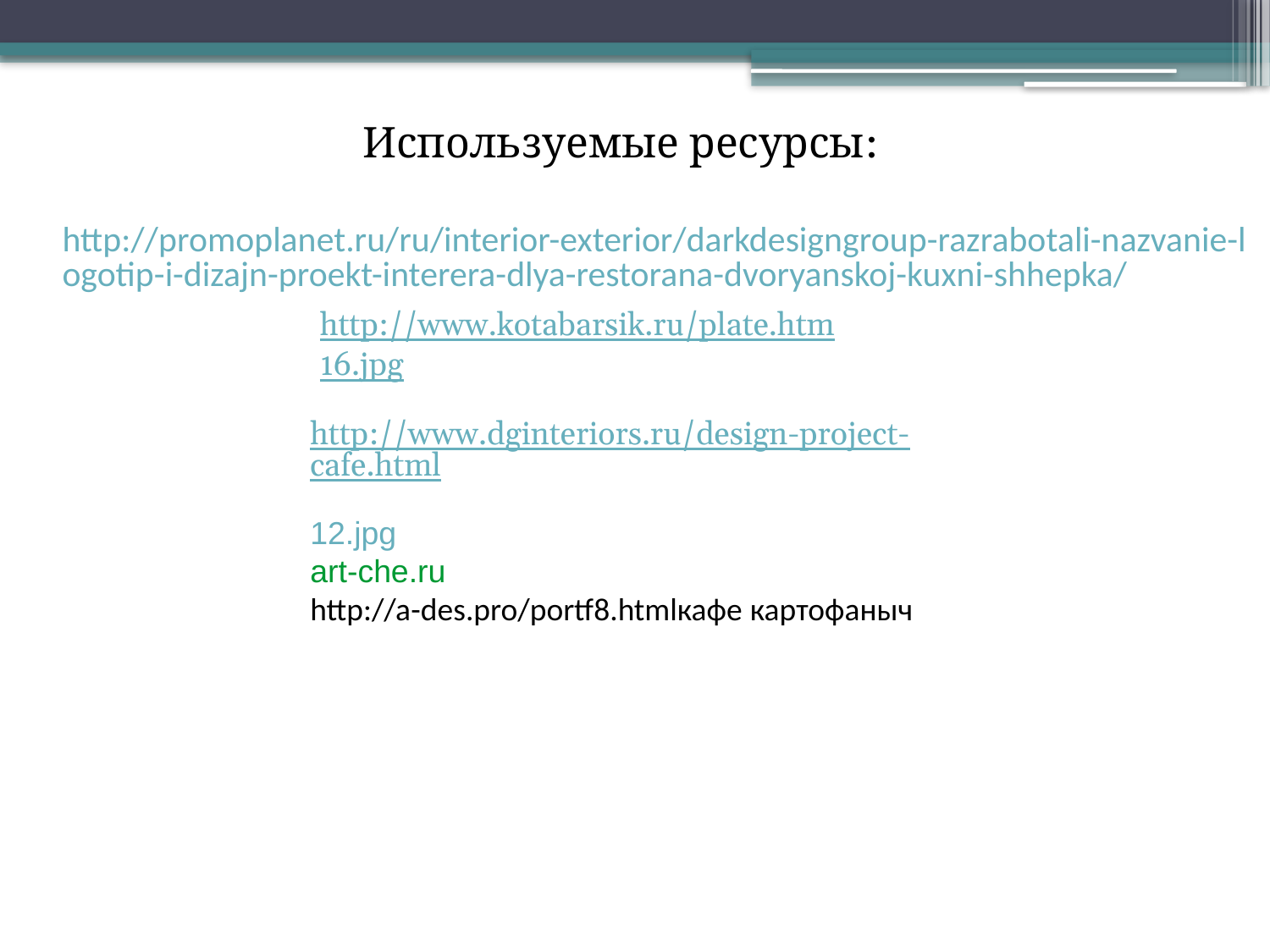

Используемые ресурсы:
http://promoplanet.ru/ru/interior-exterior/darkdesigngroup-razrabotali-nazvanie-logotip-i-dizajn-proekt-interera-dlya-restorana-dvoryanskoj-kuxni-shhepka/
http://www.kotabarsik.ru/plate.htm
16.jpg
http://www.dginteriors.ru/design-project-cafe.html
12.jpg
art-che.ru
http://a-des.pro/portf8.htmlкафе картофаныч